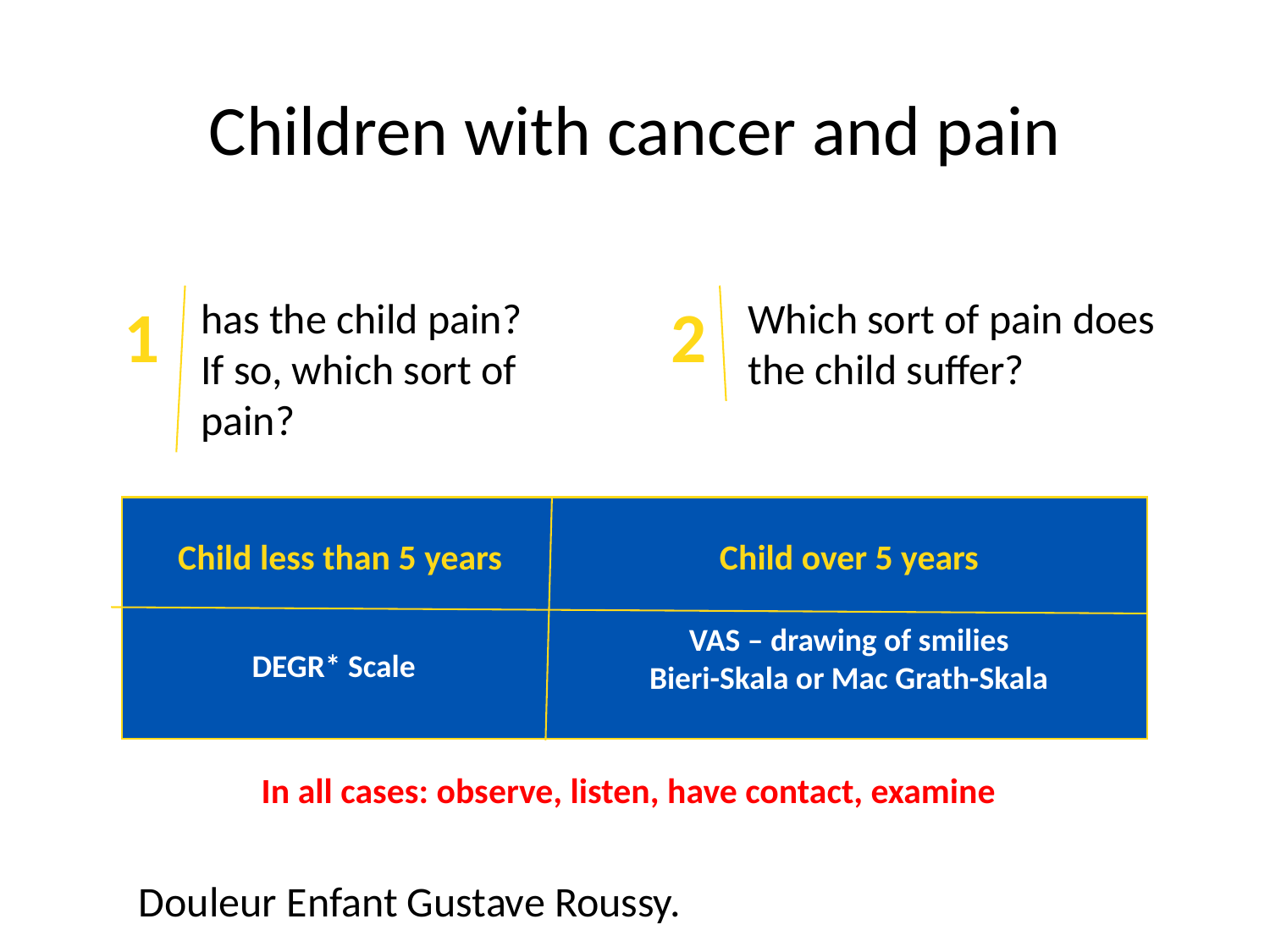

Children with cancer and pain
has the child pain?
If so, which sort of pain?
1

2

Which sort of pain does the child suffer?

Child less than 5 years
Child over 5 years

VAS – drawing of smilies
Bieri-Skala or Mac Grath-Skala
DEGR* Scale
In all cases: observe, listen, have contact, examine
* Douleur Enfant Gustave Roussy.